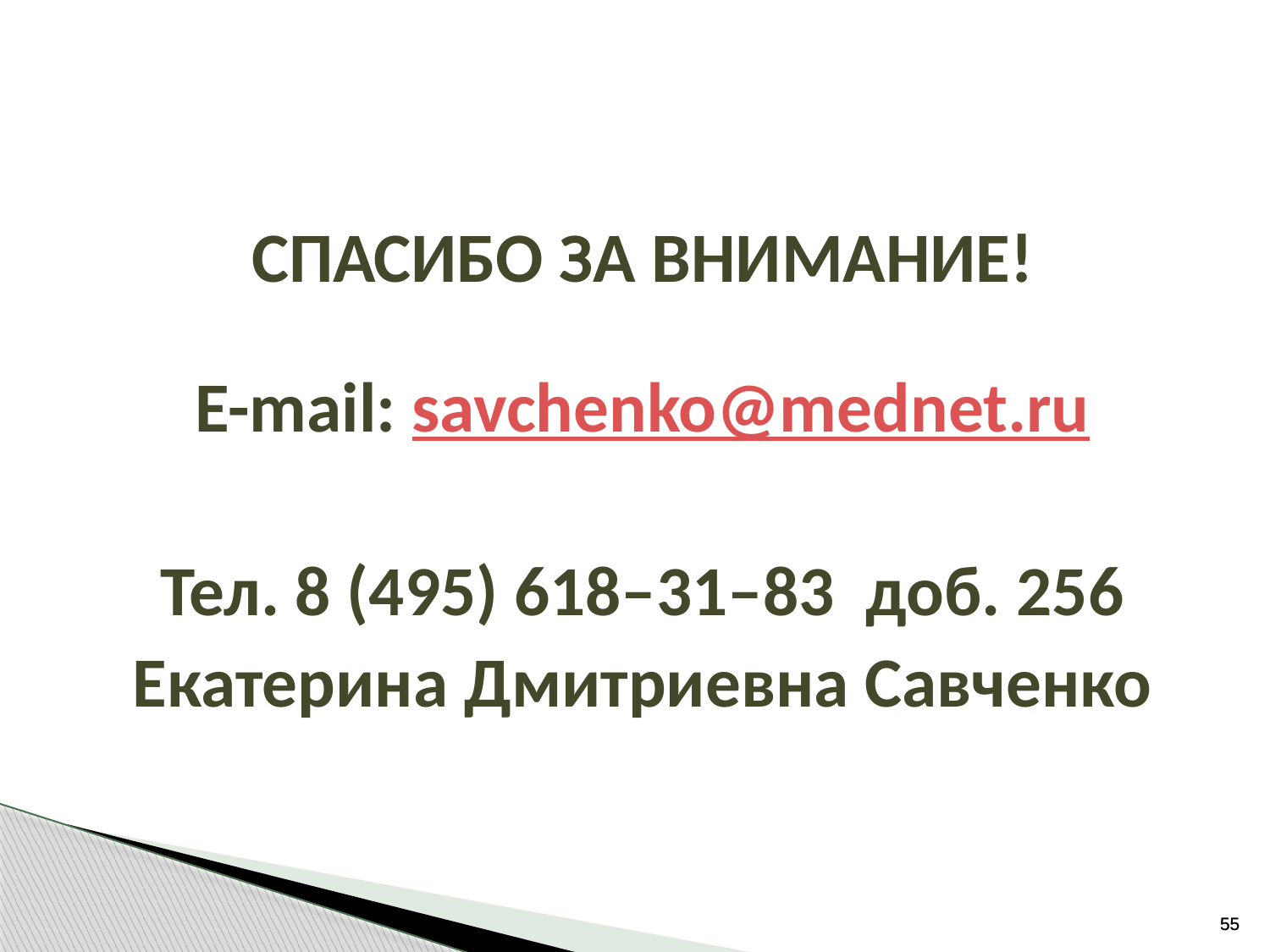

СПАСИБО ЗА ВНИМАНИЕ!

E-mail: savchenko@mednet.ru

Тел. 8 (495) 618–31–83  доб. 256
Екатерина Дмитриевна Савченко

55
55